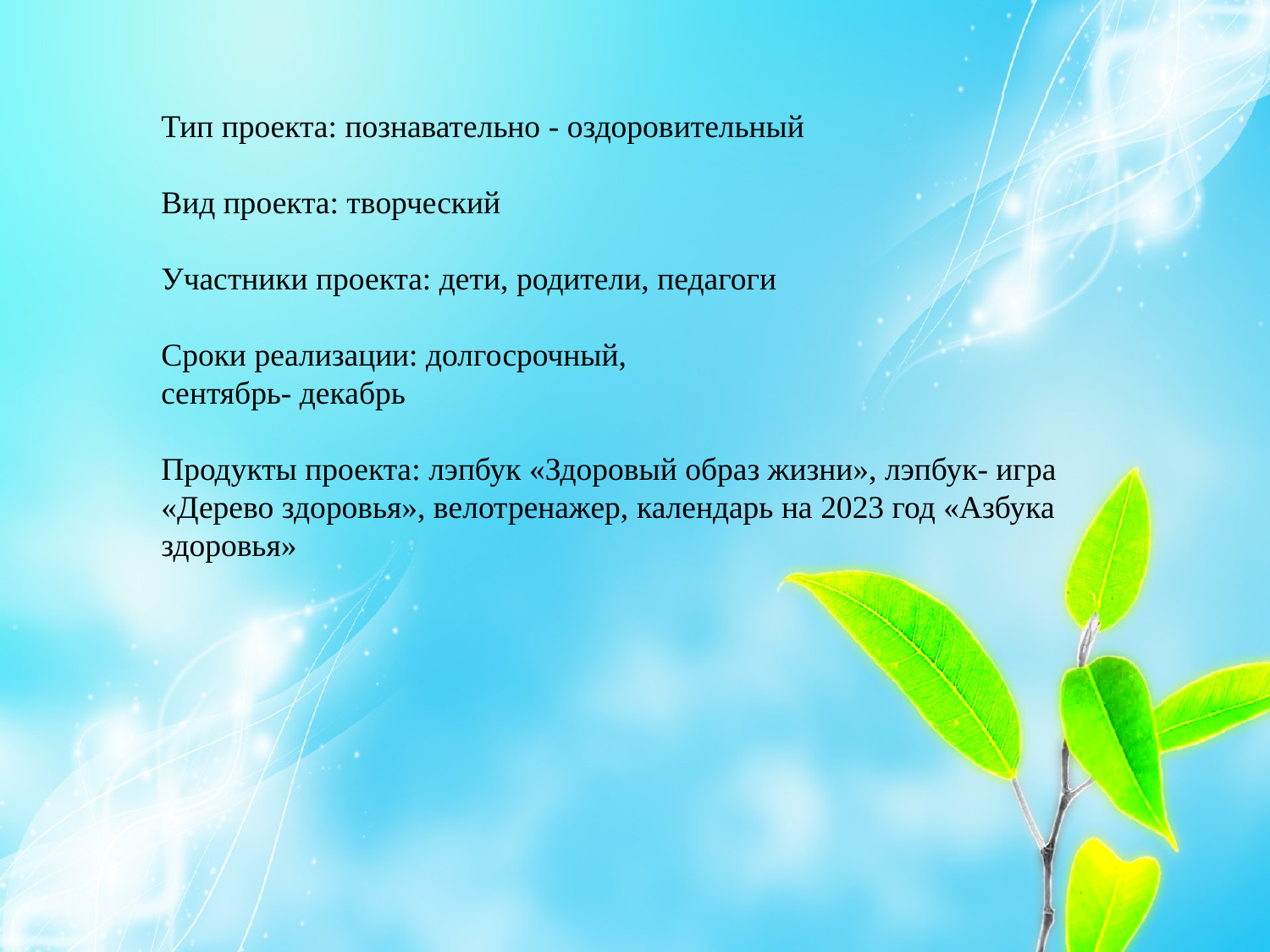

Тип проекта: познавательно - оздоровительный

Вид проекта: творческий

Участники проекта: дети, родители, педагоги

Сроки реализации: долгосрочный,
сентябрь- декабрь

Продукты проекта: лэпбук «Здоровый образ жизни», лэпбук- игра «Дерево здоровья», велотренажер, календарь на 2023 год «Азбука здоровья»